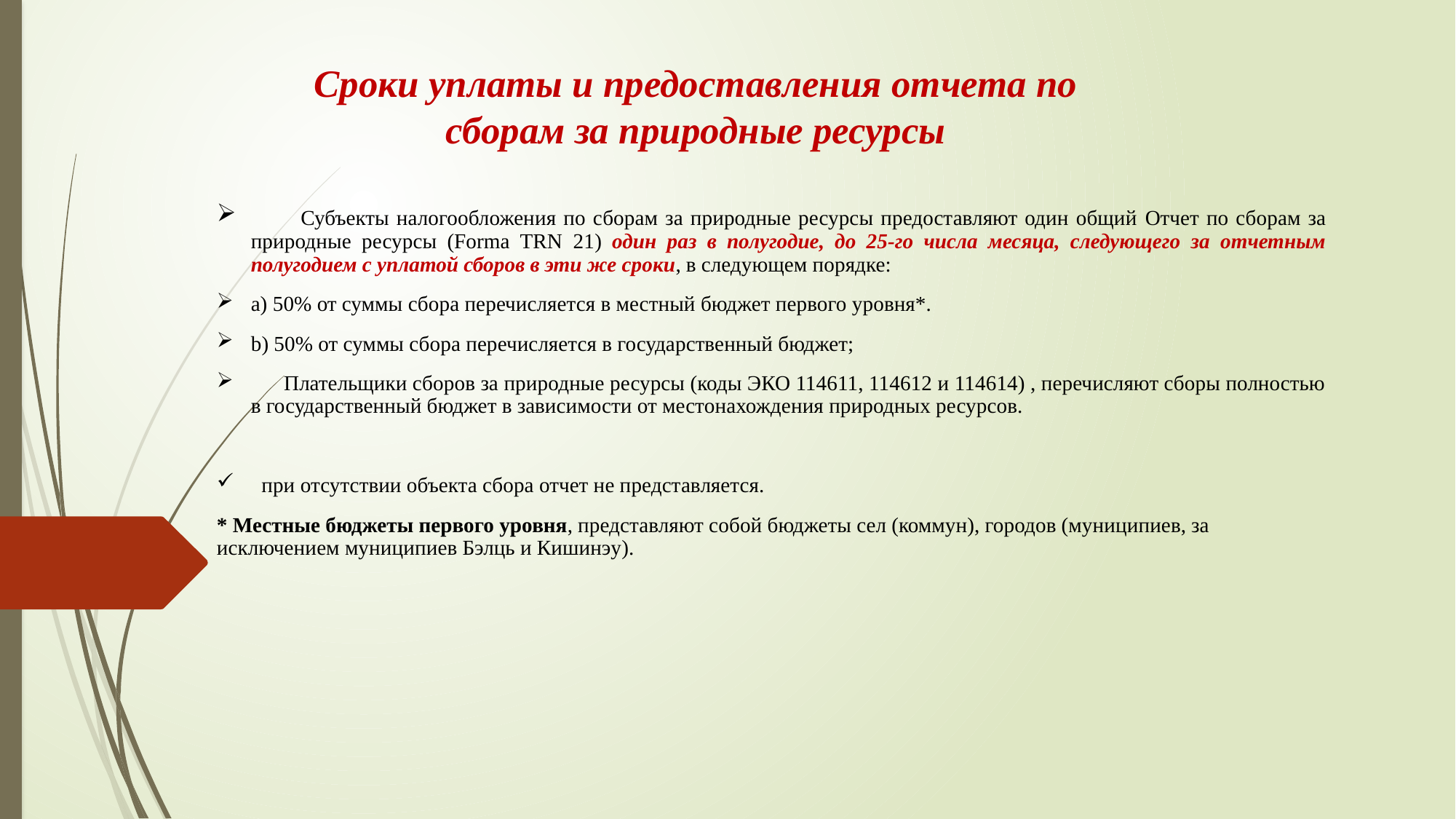

Сроки уплаты и предоставления отчета по сборам за природные ресурсы

      Субъекты налогообложения по сборам за природные ресурсы предоставляют один общий Отчет по сборам за природные ресурсы (Forma TRN 21) один раз в полугодие, до 25-го числа месяца, следующего за отчетным полугодием с уплатой сборов в эти же сроки, в следующем порядке:
a) 50% от суммы сбора перечисляется в местный бюджет первого уровня*.
b) 50% от суммы сбора перечисляется в государственный бюджет;
      Плательщики сборов за природные ресурсы (коды ЭКО 114611, 114612 и 114614) , перечисляют сборы полностью в государственный бюджет в зависимости от местонахождения природных ресурсов.

  при отсутствии объекта сбора отчет не представляется.
* Местные бюджеты первого уровня, представляют собой бюджеты сел (коммун), городов (муниципиев, за исключением муниципиев Бэлць и Кишинэу).